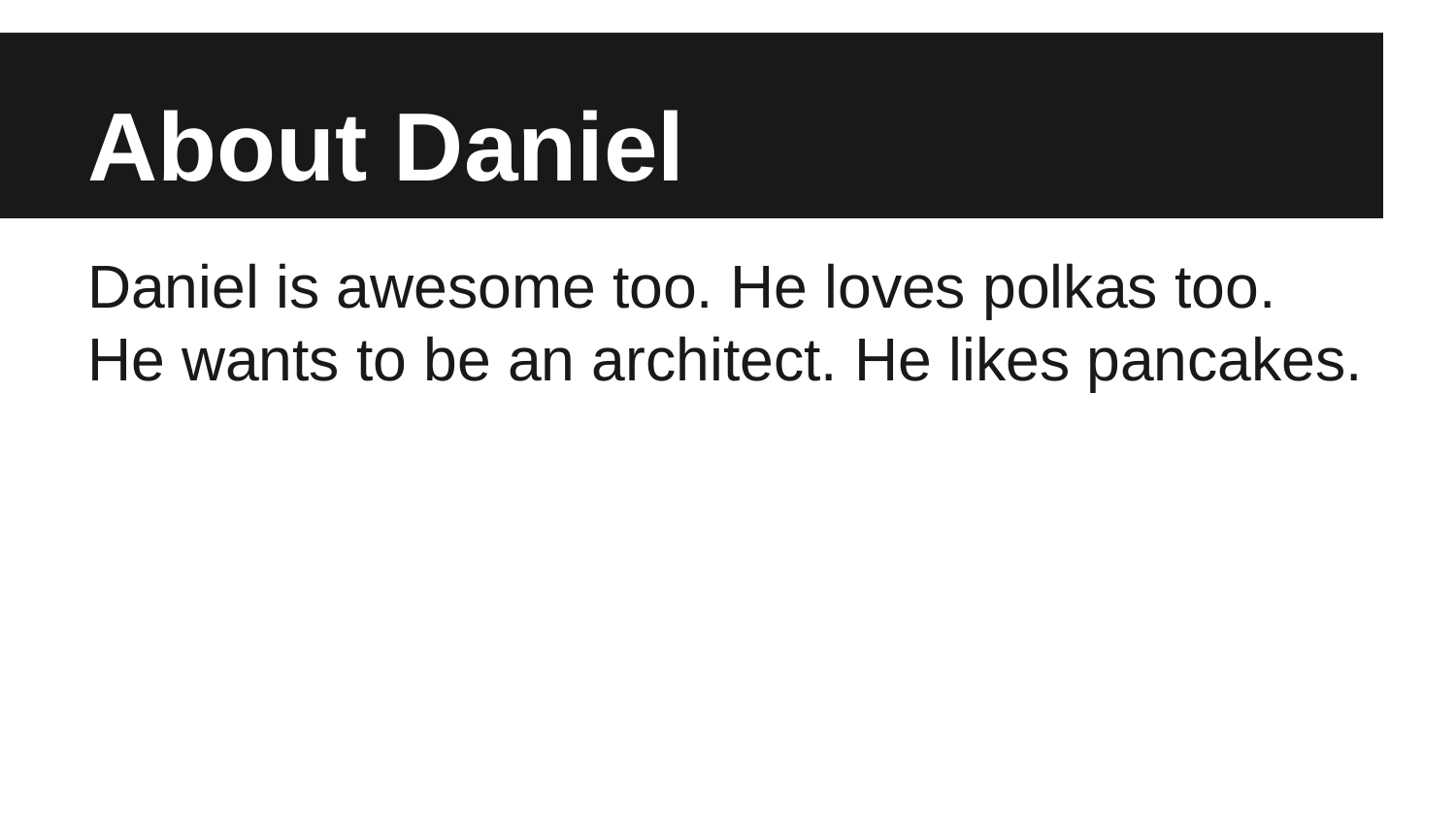

# About Daniel
Daniel is awesome too. He loves polkas too. He wants to be an architect. He likes pancakes.